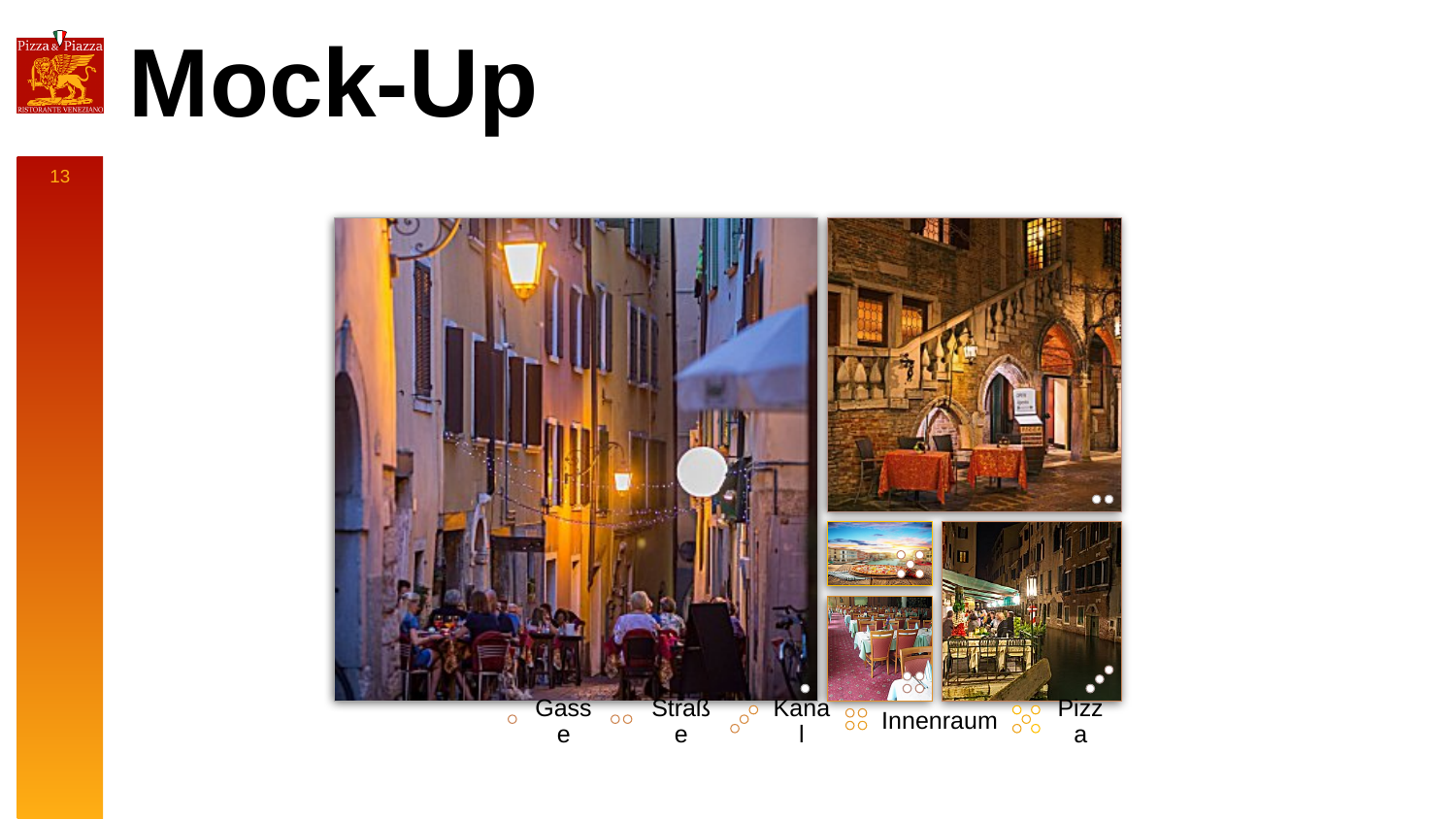

# Mock-Up
13
Gasse
Straße
Kanal
Innenraum
Pizza